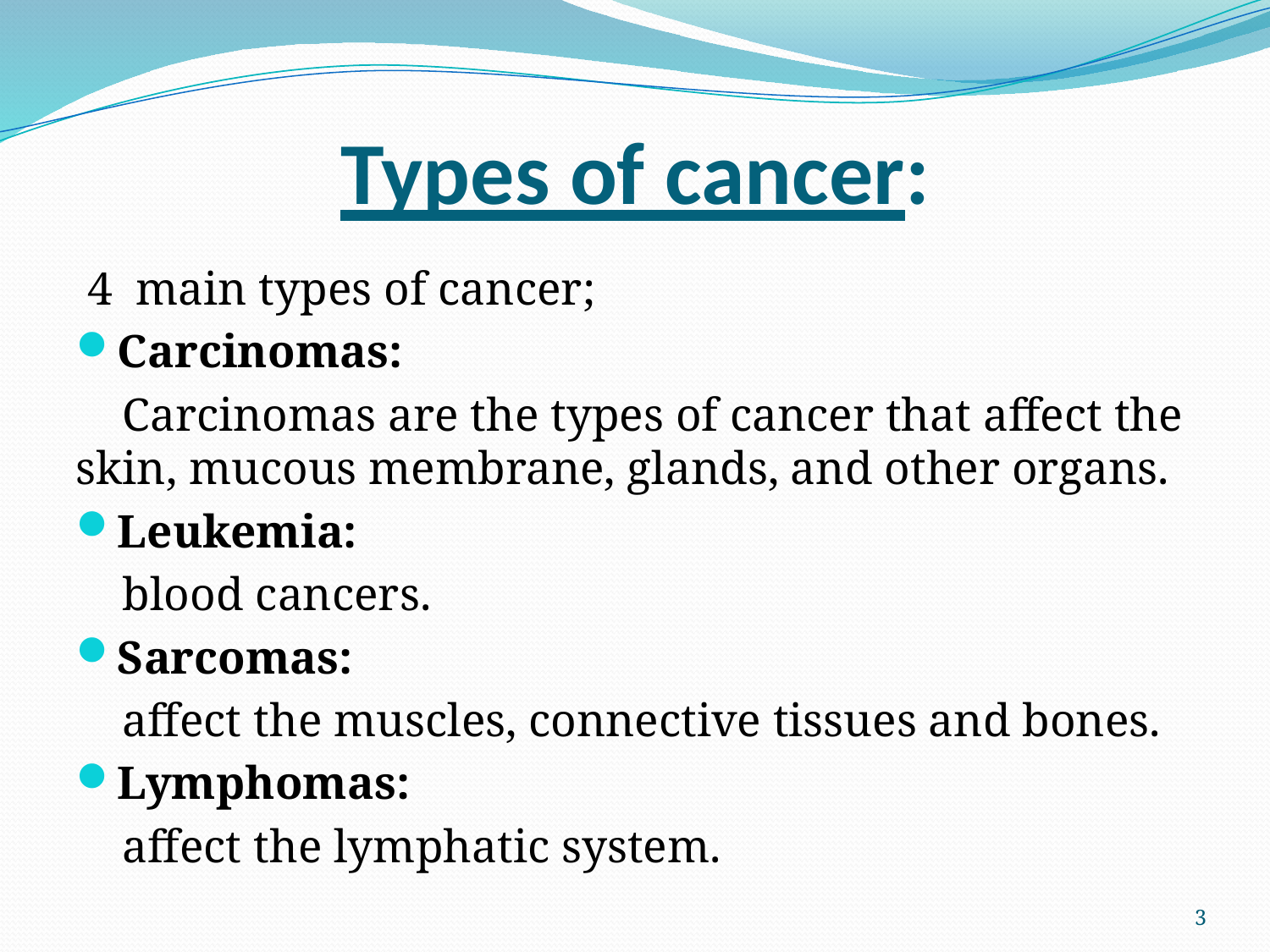

# Types of cancer:
 4  main types of cancer;
Carcinomas:
    Carcinomas are the types of cancer that affect the skin, mucous membrane, glands, and other organs.
Leukemia:
    blood cancers.
Sarcomas:
    affect the muscles, connective tissues and bones.
Lymphomas:
    affect the lymphatic system.

3